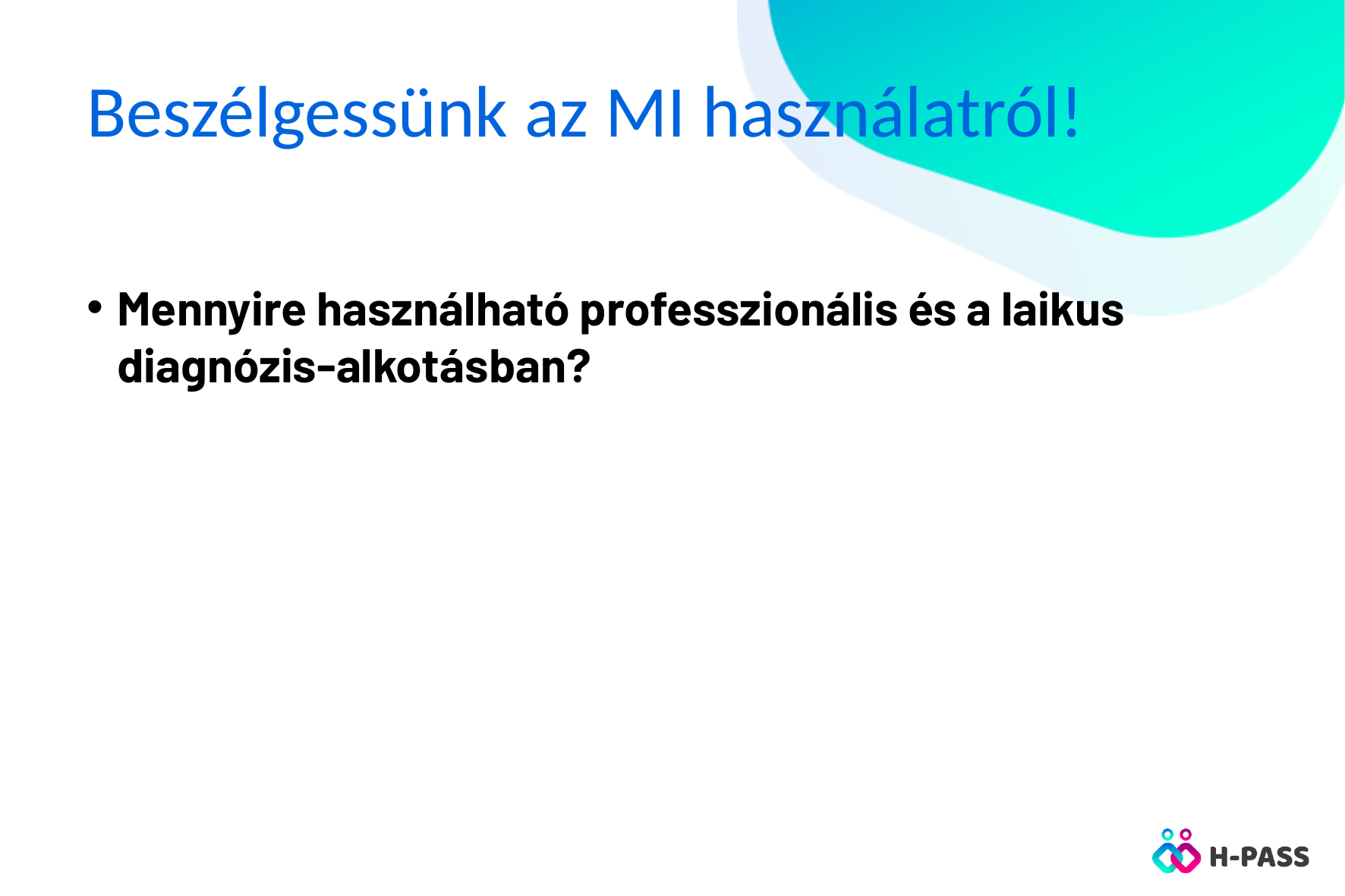

# Beszélgessünk az MI használatról!
Mennyire használható professzionális és a laikus diagnózis-alkotásban?